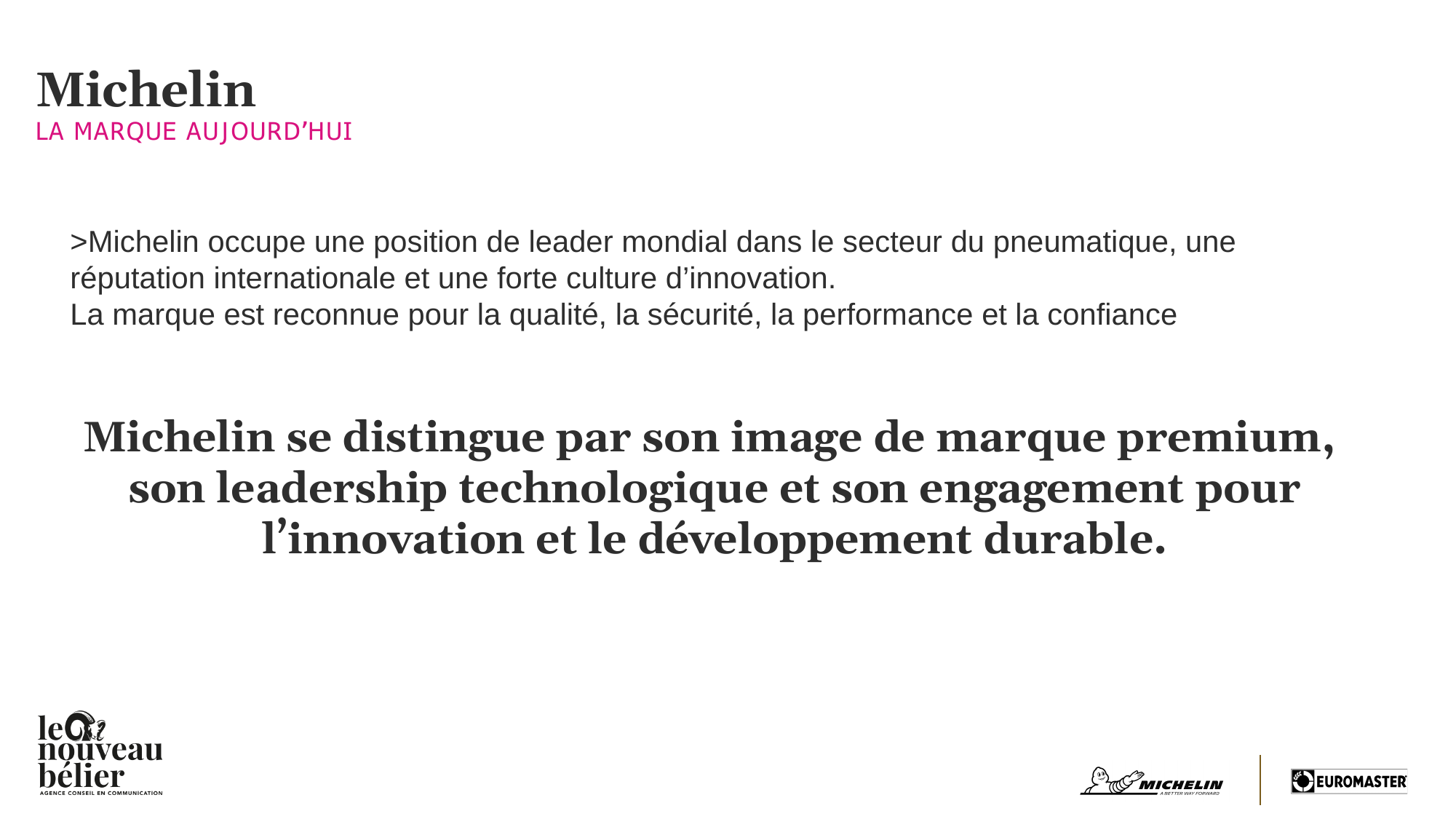

# Michelin
La marque aujourd’hui
>Michelin occupe une position de leader mondial dans le secteur du pneumatique, une réputation internationale et une forte culture d’innovation.
La marque est reconnue pour la qualité, la sécurité, la performance et la confiance
Michelin se distingue par son image de marque premium,
son leadership technologique et son engagement pour l’innovation et le développement durable.